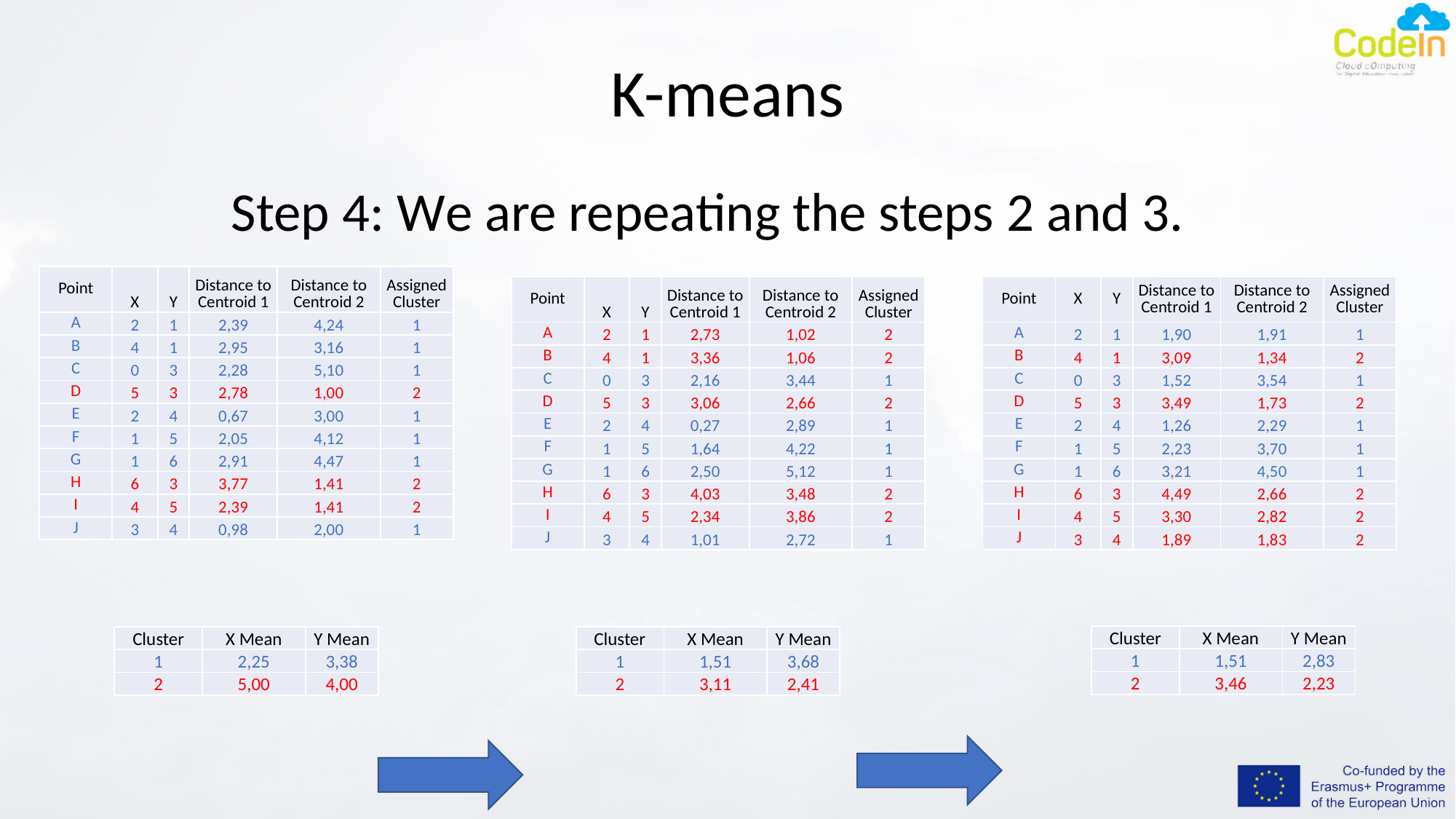

# K-means
Step 4: We are repeating the steps 2 and 3.

| Point | X | Y | Distance to Centroid 1 | Distance to Centroid 2 | Assigned Cluster |
| --- | --- | --- | --- | --- | --- |
| A | 2 | 1 | 2,39 | 4,24 | 1 |
| B | 4 | 1 | 2,95 | 3,16 | 1 |
| C | 0 | 3 | 2,28 | 5,10 | 1 |
| D | 5 | 3 | 2,78 | 1,00 | 2 |
| E | 2 | 4 | 0,67 | 3,00 | 1 |
| F | 1 | 5 | 2,05 | 4,12 | 1 |
| G | 1 | 6 | 2,91 | 4,47 | 1 |
| H | 6 | 3 | 3,77 | 1,41 | 2 |
| I | 4 | 5 | 2,39 | 1,41 | 2 |
| J | 3 | 4 | 0,98 | 2,00 | 1 |
| Point | X | Y | Distance to Centroid 1 | Distance to Centroid 2 | Assigned Cluster |
| --- | --- | --- | --- | --- | --- |
| A | 2 | 1 | 2,73 | 1,02 | 2 |
| B | 4 | 1 | 3,36 | 1,06 | 2 |
| C | 0 | 3 | 2,16 | 3,44 | 1 |
| D | 5 | 3 | 3,06 | 2,66 | 2 |
| E | 2 | 4 | 0,27 | 2,89 | 1 |
| F | 1 | 5 | 1,64 | 4,22 | 1 |
| G | 1 | 6 | 2,50 | 5,12 | 1 |
| H | 6 | 3 | 4,03 | 3,48 | 2 |
| I | 4 | 5 | 2,34 | 3,86 | 2 |
| J | 3 | 4 | 1,01 | 2,72 | 1 |
| Point | X | Y | Distance to Centroid 1 | Distance to Centroid 2 | Assigned Cluster |
| --- | --- | --- | --- | --- | --- |
| A | 2 | 1 | 1,90 | 1,91 | 1 |
| B | 4 | 1 | 3,09 | 1,34 | 2 |
| C | 0 | 3 | 1,52 | 3,54 | 1 |
| D | 5 | 3 | 3,49 | 1,73 | 2 |
| E | 2 | 4 | 1,26 | 2,29 | 1 |
| F | 1 | 5 | 2,23 | 3,70 | 1 |
| G | 1 | 6 | 3,21 | 4,50 | 1 |
| H | 6 | 3 | 4,49 | 2,66 | 2 |
| I | 4 | 5 | 3,30 | 2,82 | 2 |
| J | 3 | 4 | 1,89 | 1,83 | 2 |
| Cluster | X Mean | Y Mean |
| --- | --- | --- |
| 1 | 1,51 | 2,83 |
| 2 | 3,46 | 2,23 |
| Cluster | X Mean | Y Mean |
| --- | --- | --- |
| 1 | 2,25 | 3,38 |
| 2 | 5,00 | 4,00 |
| Cluster | X Mean | Y Mean |
| --- | --- | --- |
| 1 | 1,51 | 3,68 |
| 2 | 3,11 | 2,41 |